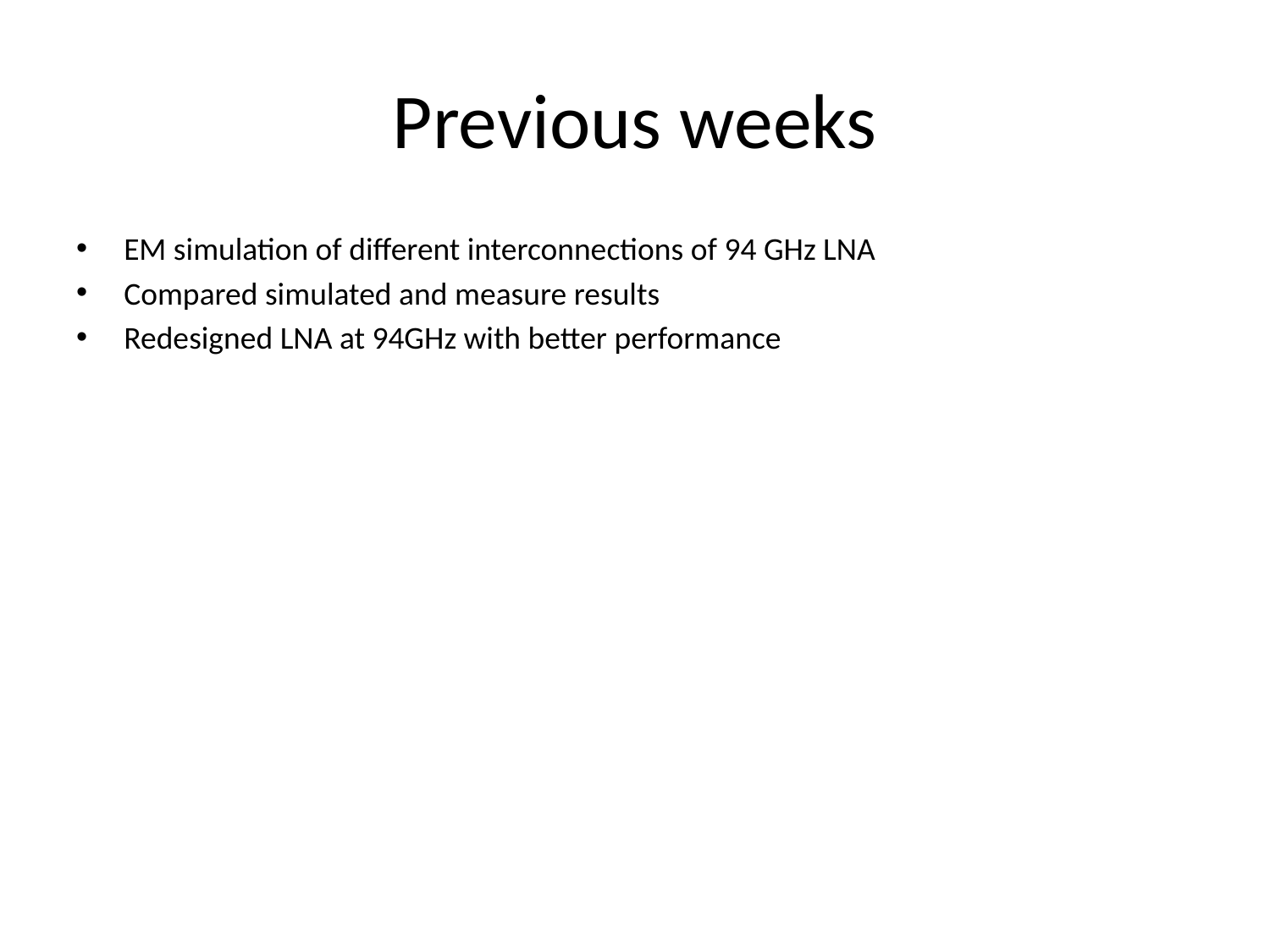

# Previous weeks
EM simulation of different interconnections of 94 GHz LNA
Compared simulated and measure results
Redesigned LNA at 94GHz with better performance